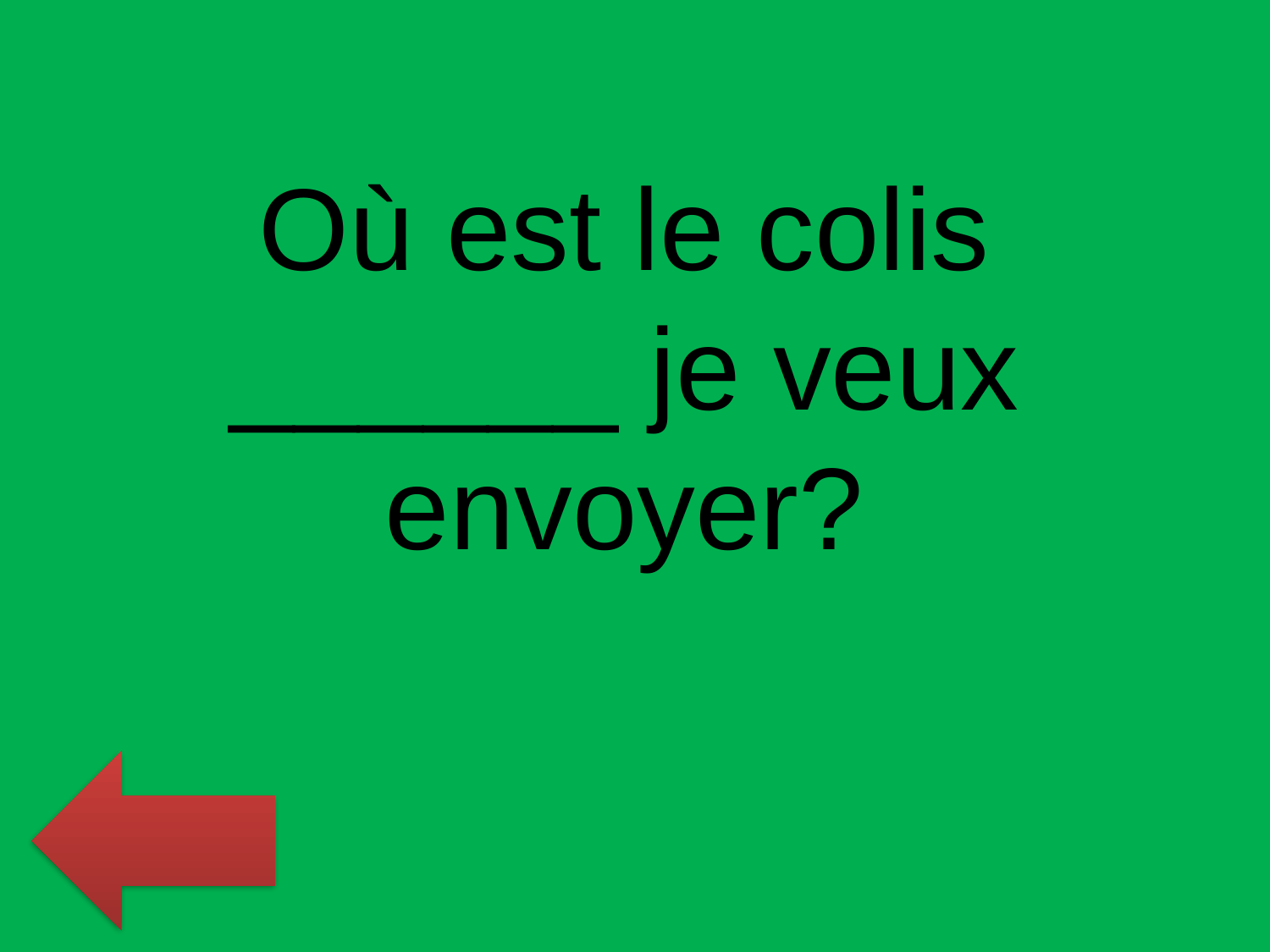

Où est le colis ______ je veux envoyer?